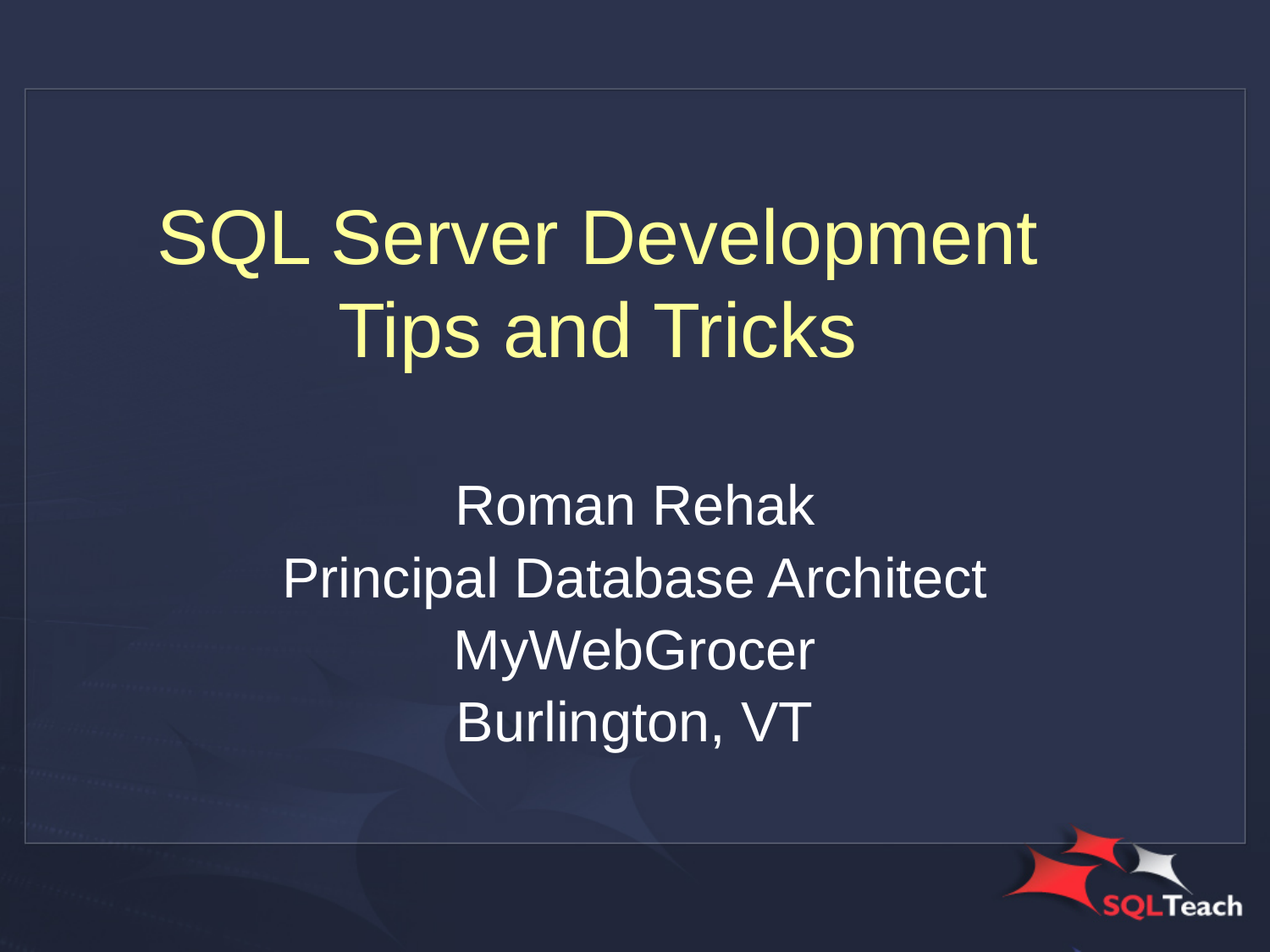

# SQL Server Development Tips and Tricks

Roman Rehak
Principal Database Architect
MyWebGrocer
Burlington, VT